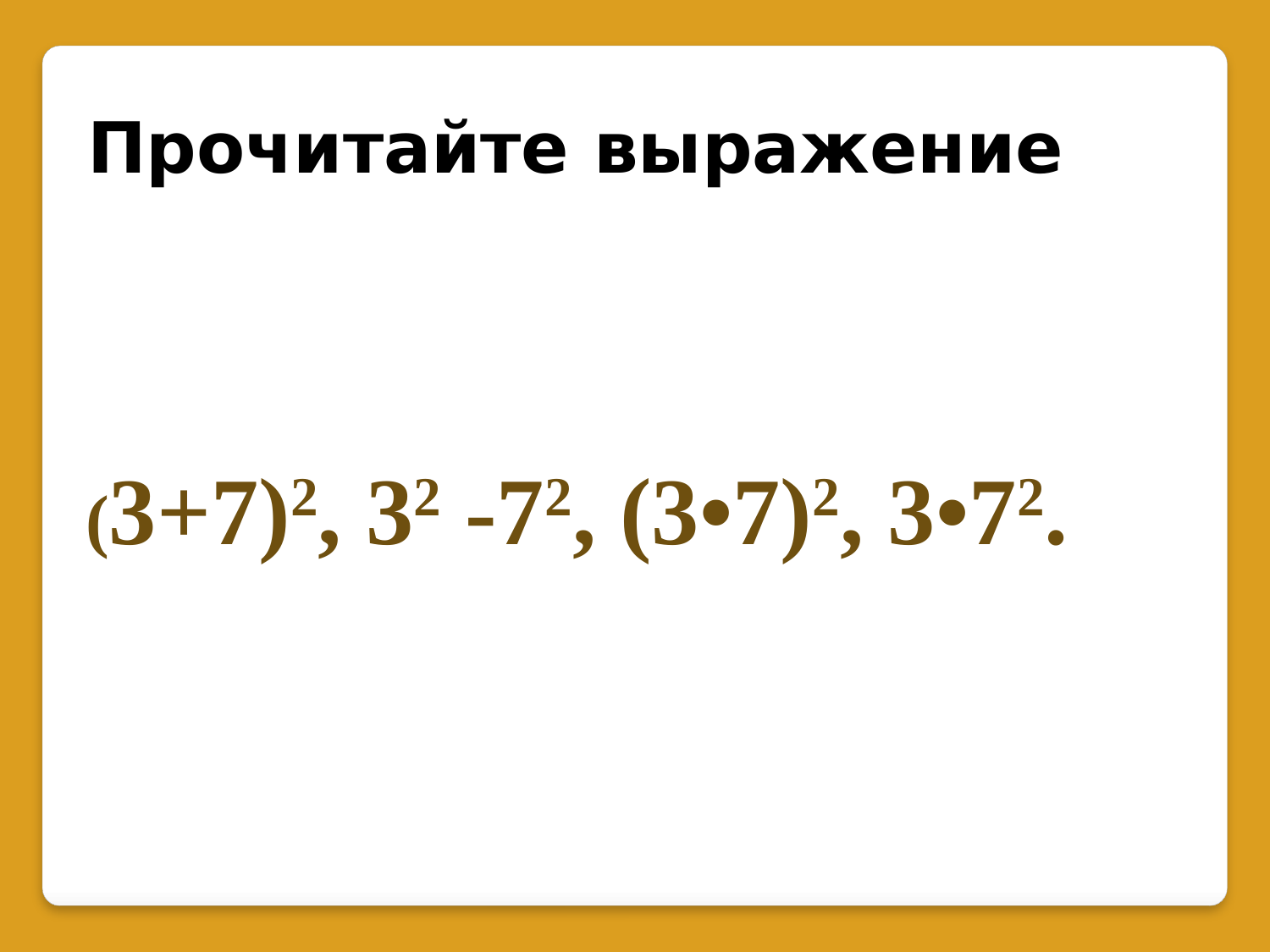

Прочитайте выражение

| (3+7)2, 32 -72, (3•7)2, 3•72. |
| --- |